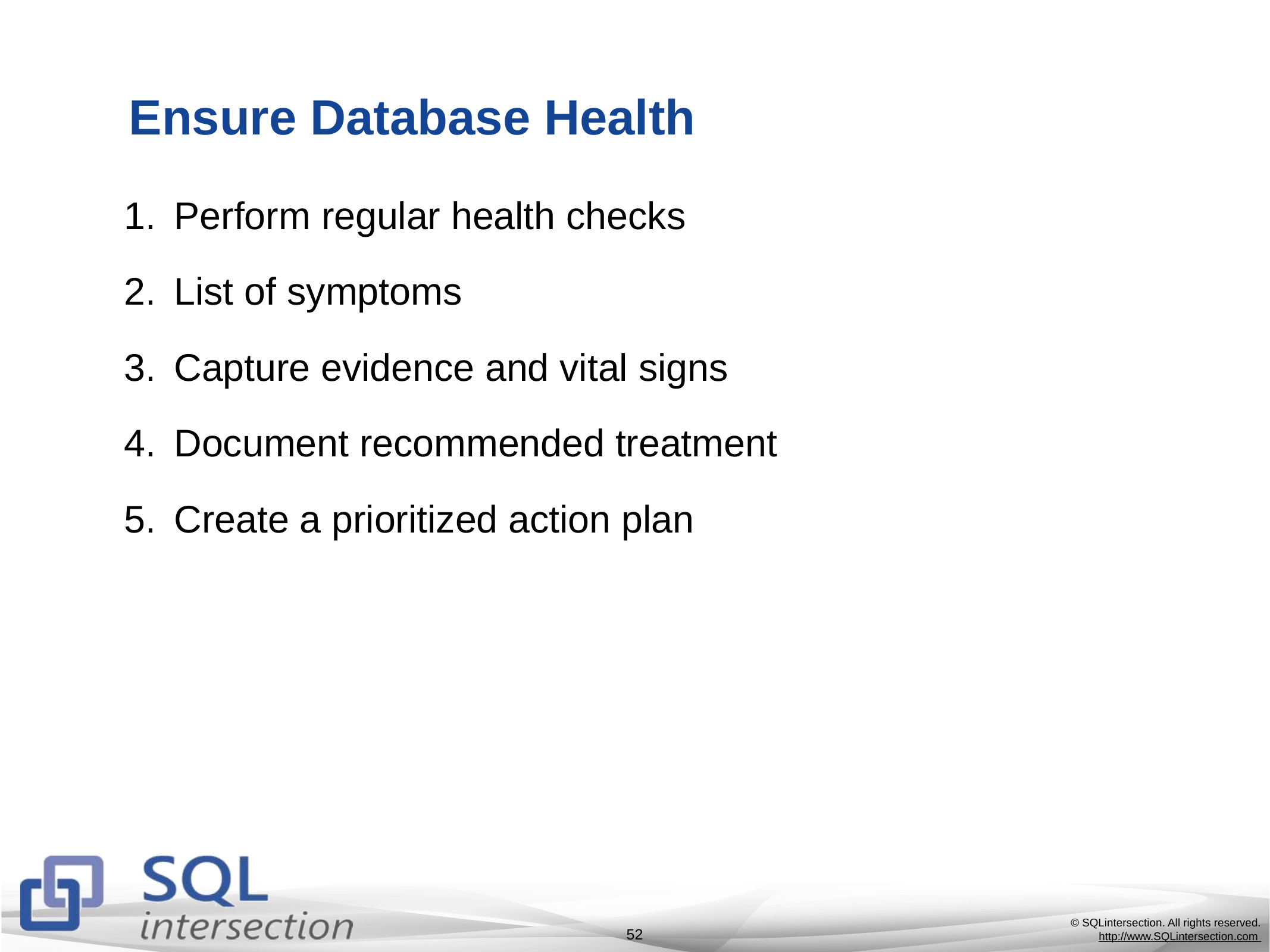

# Ensure Database Health
Perform regular health checks
List of symptoms
Capture evidence and vital signs
Document recommended treatment
Create a prioritized action plan